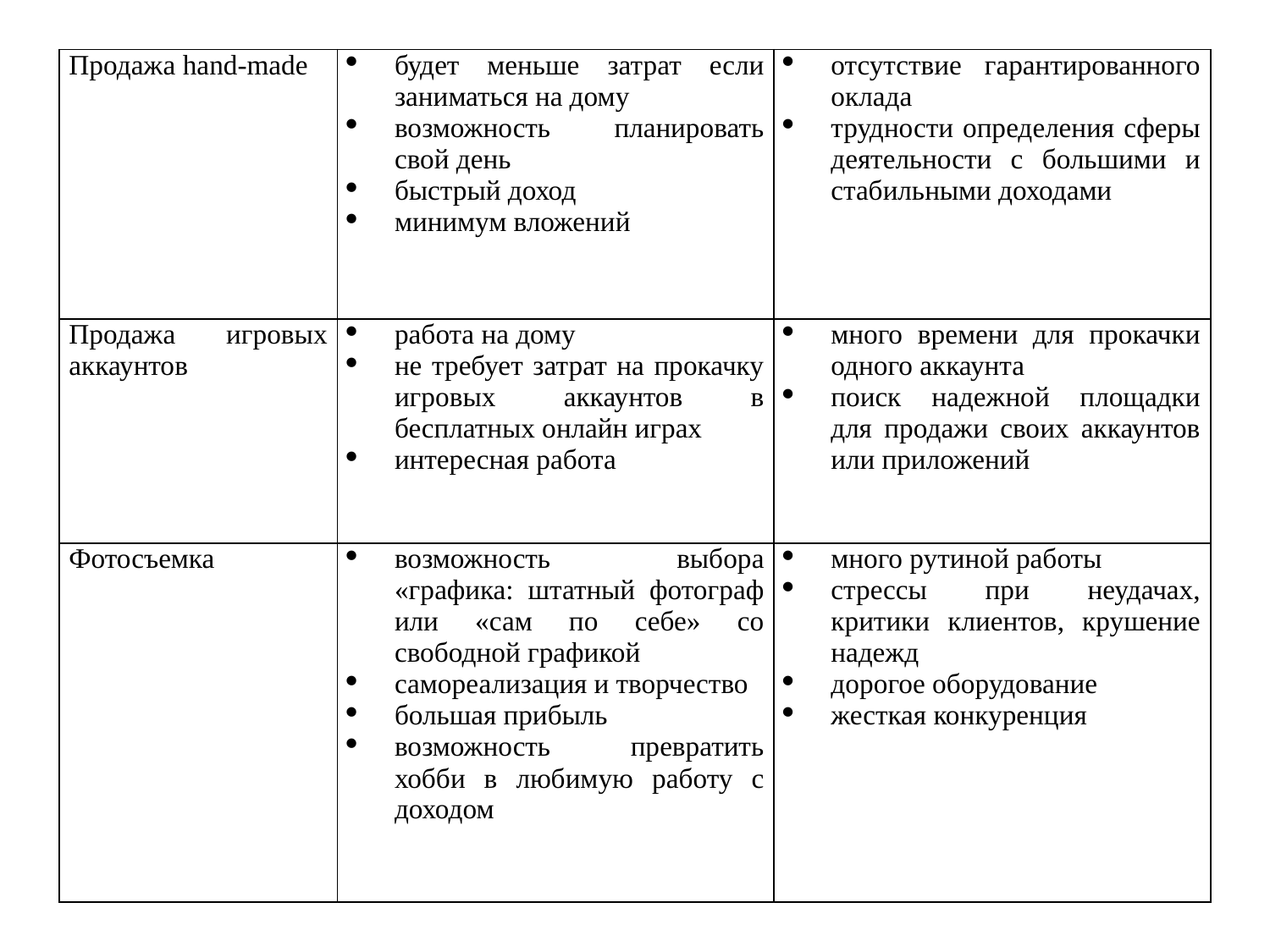

| Продажа hand-made | будет меньше затрат если заниматься на дому возможность планировать свой день быстрый доход минимум вложений | отсутствие гарантированного оклада трудности определения сферы деятельности с большими и стабильными доходами |
| --- | --- | --- |
| Продажа игровых аккаунтов | работа на дому не требует затрат на прокачку игровых аккаунтов в бесплатных онлайн играх интересная работа | много времени для прокачки одного аккаунта поиск надежной площадки для продажи своих аккаунтов или приложений |
| Фотосъемка | возможность выбора «графика: штатный фотограф или «сам по себе» со свободной графикой самореализация и творчество большая прибыль возможность превратить хобби в любимую работу с доходом | много рутиной работы стрессы при неудачах, критики клиентов, крушение надежд дорогое оборудование жесткая конкуренция |